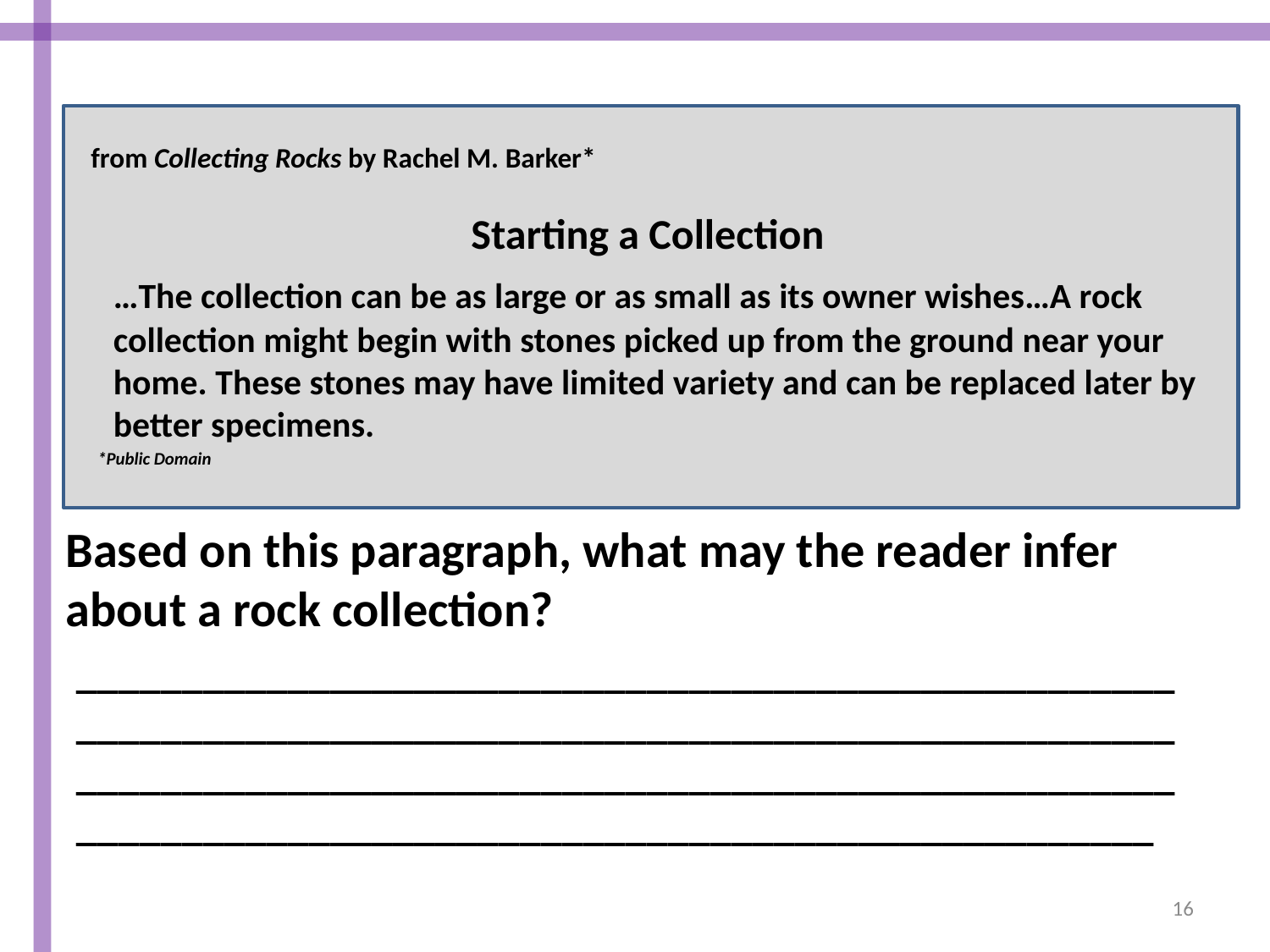

from Collecting Rocks by Rachel M. Barker*
Starting a Collection
	…The collection can be as large or as small as its owner wishes…A rock collection might begin with stones picked up from the ground near your home. These stones may have limited variety and can be replaced later by better specimens.
        *Public Domain

Based on this paragraph, what may the reader infer about a rock collection?

_______________________________________________________________________________________________________________________________________________________________________________________________________________

16